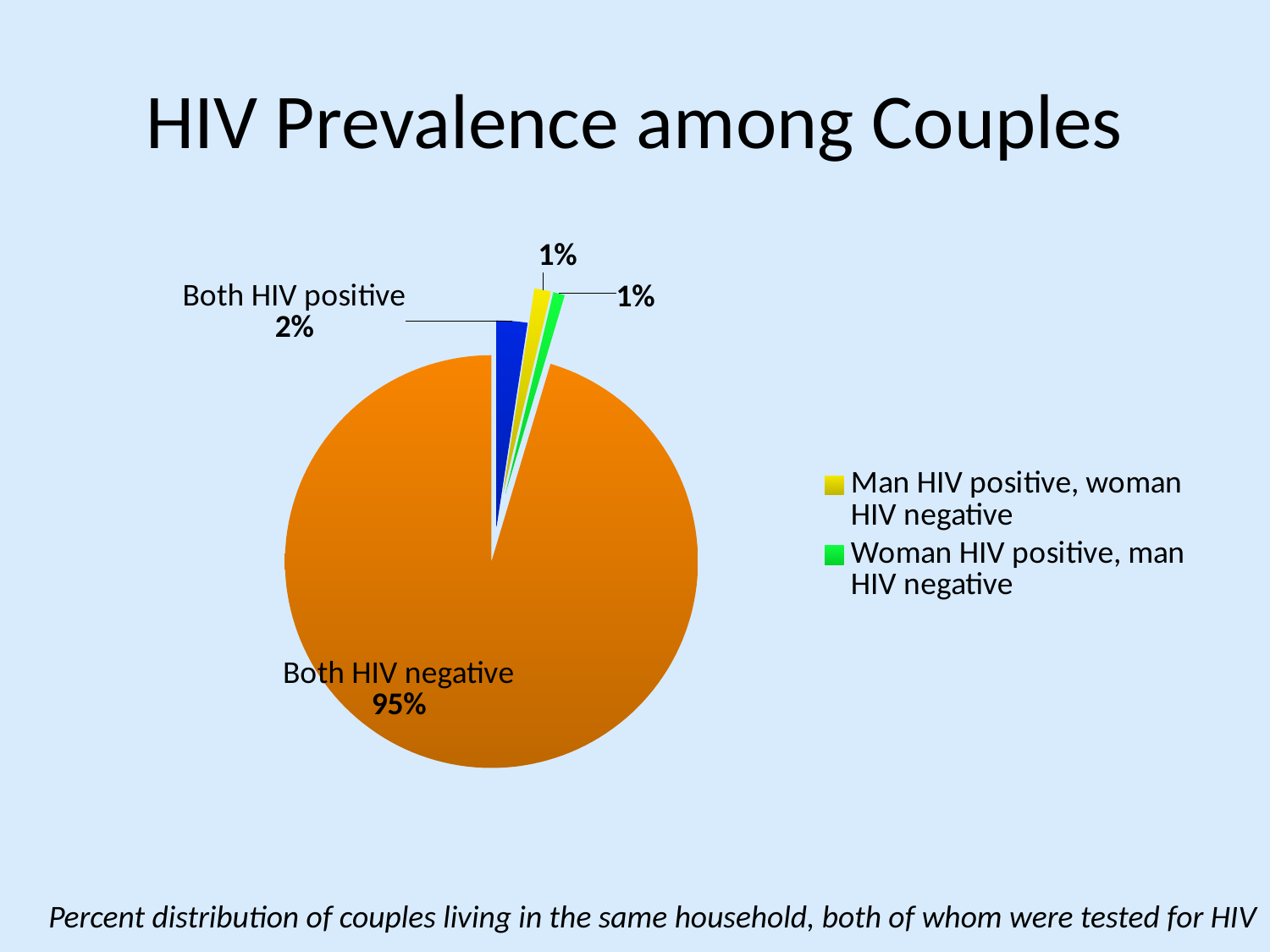

# HIV Prevalence among Couples

### Chart

| Category | Column1 |
|---|---|
| Both HIV positive | 2.4 |
| Man HIV positive, woman HIV negative | 1.3 |
| Woman HIV positive, man HIV negative | 0.9 |
| Both HIV negative | 95.0 |
Percent distribution of couples living in the same household, both of whom were tested for HIV